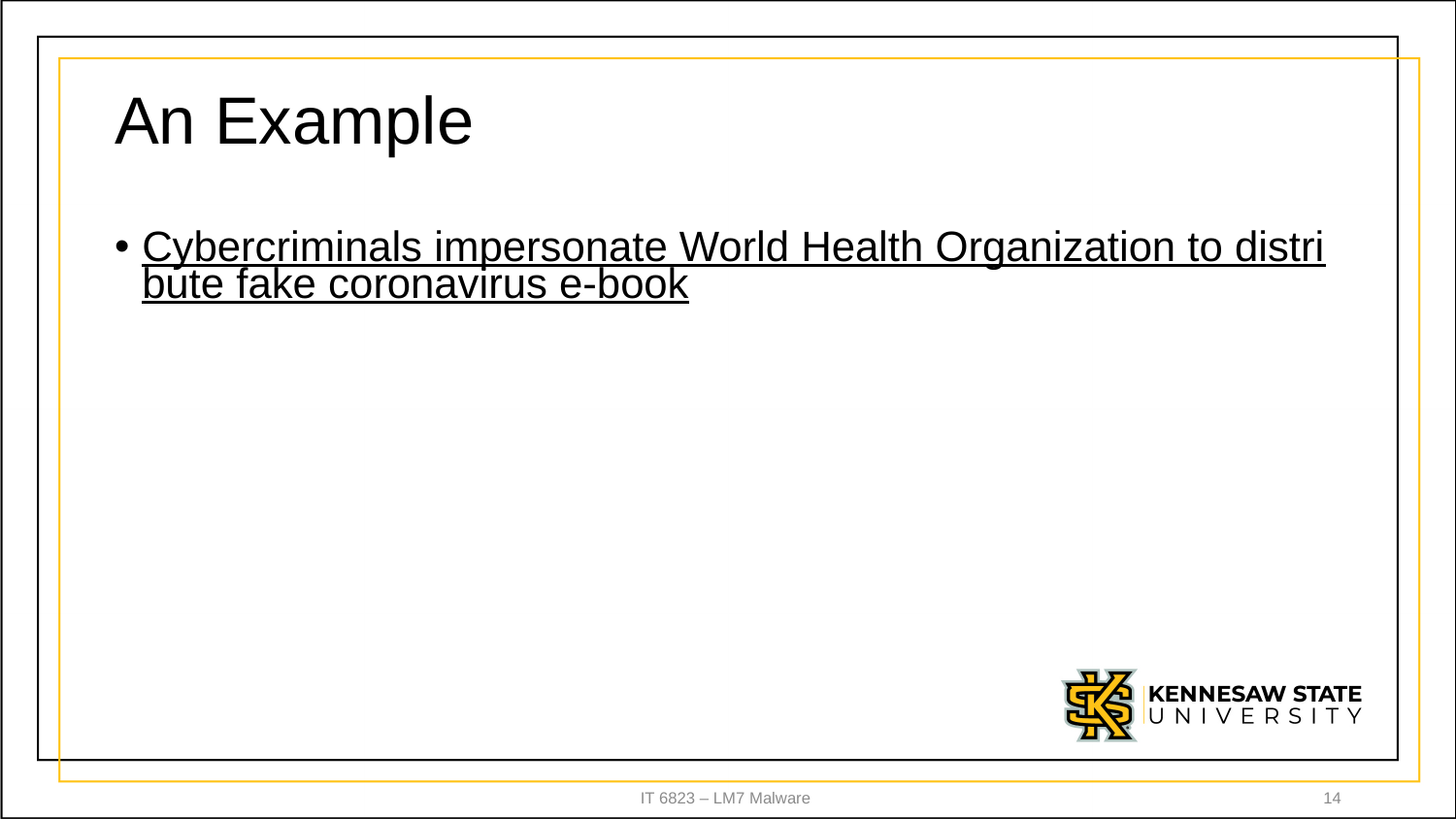

# An Example
Cybercriminals impersonate World Health Organization to distribute fake coronavirus e-book
IT 6823 – LM7 Malware
14